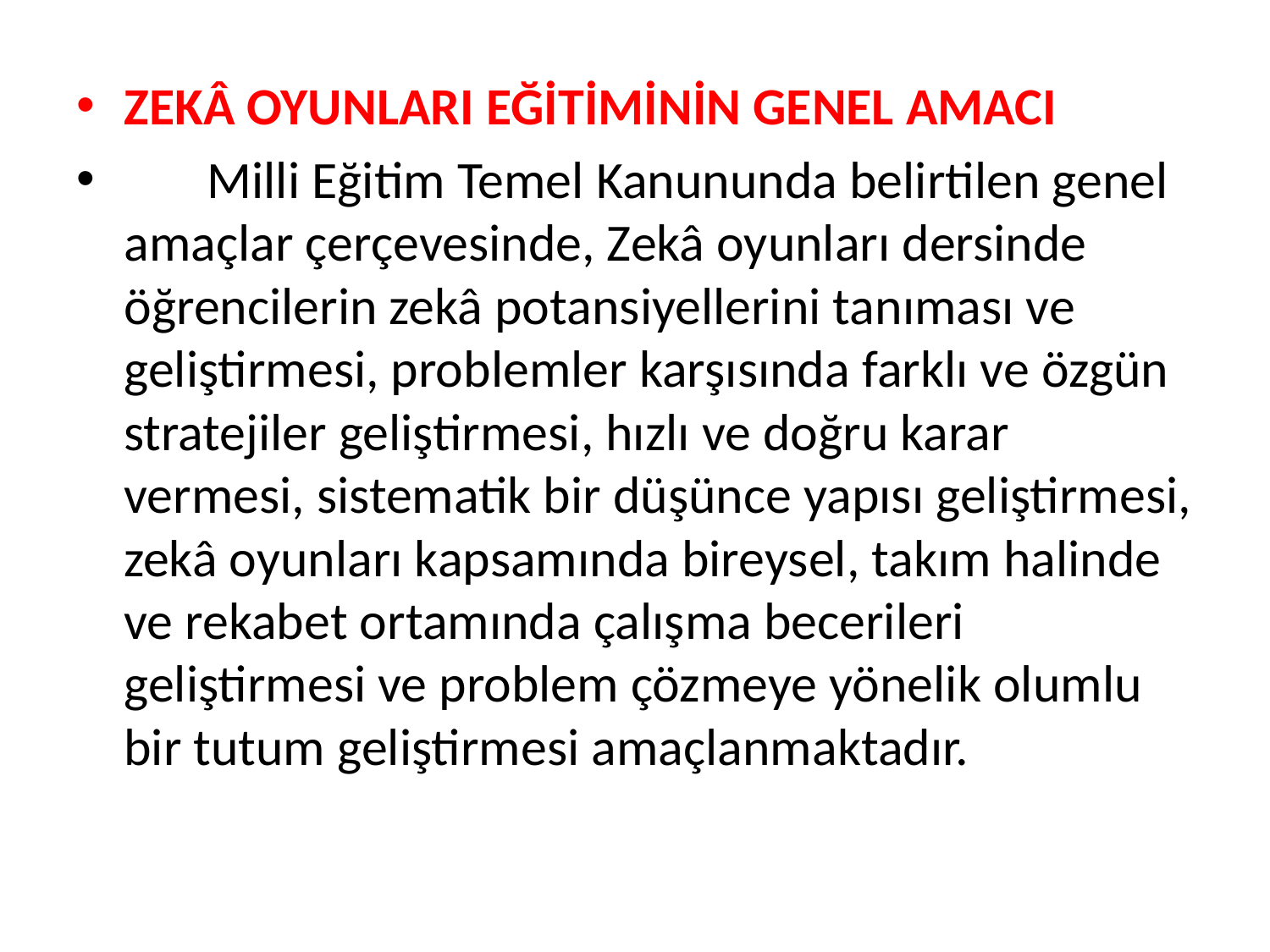

ZEKÂ OYUNLARI EĞİTİMİNİN GENEL AMACI
       Milli Eğitim Temel Kanununda belirtilen genel amaçlar çerçevesinde, Zekâ oyunları dersinde öğrencilerin zekâ potansiyellerini tanıması ve geliştirmesi, problemler karşısında farklı ve özgün stratejiler geliştirmesi, hızlı ve doğru karar vermesi, sistematik bir düşünce yapısı geliştirmesi, zekâ oyunları kapsamında bireysel, takım halinde ve rekabet ortamında çalışma becerileri geliştirmesi ve problem çözmeye yönelik olumlu bir tutum geliştirmesi amaçlanmaktadır.